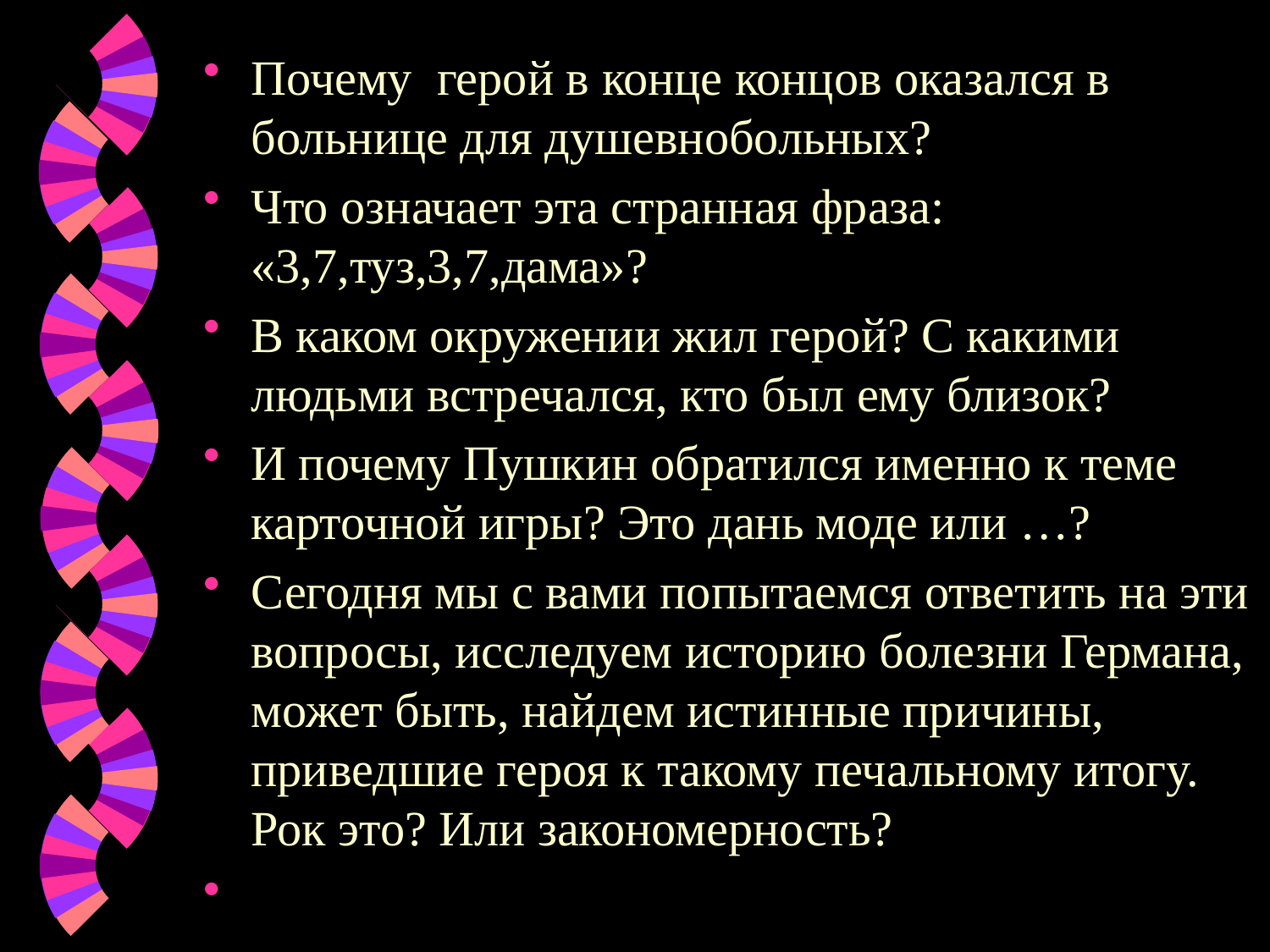

Почему  герой в конце концов оказался в больнице для душевнобольных?
Что означает эта странная фраза: «3,7,туз,3,7,дама»?
В каком окружении жил герой? С какими людьми встречался, кто был ему близок?
И почему Пушкин обратился именно к теме карточной игры? Это дань моде или …?
Сегодня мы с вами попытаемся ответить на эти вопросы, исследуем историю болезни Германа, может быть, найдем истинные причины, приведшие героя к такому печальному итогу. Рок это? Или закономерность?